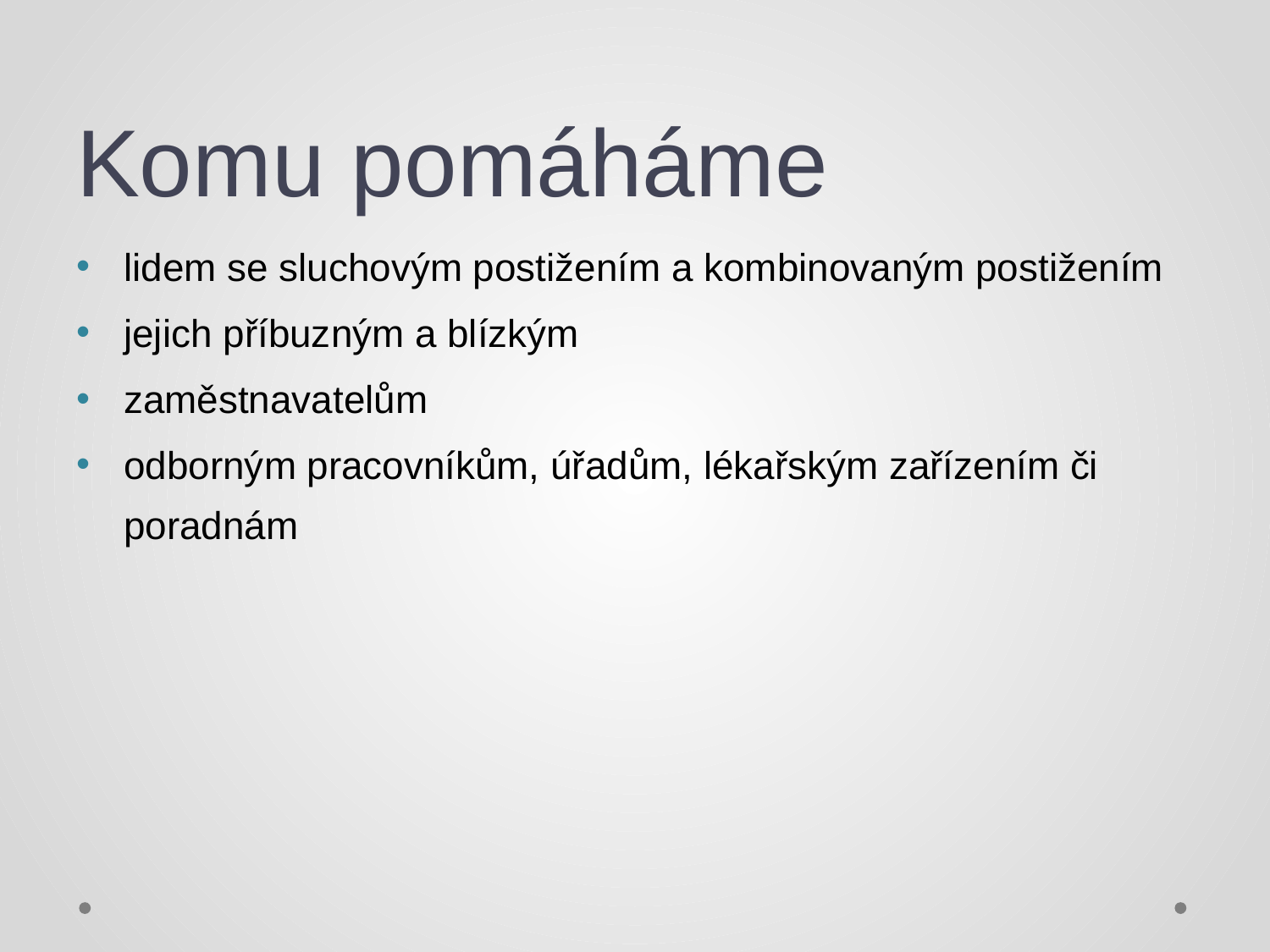

# Komu pomáháme
lidem se sluchovým postižením a kombinovaným postižením
jejich příbuzným a blízkým
zaměstnavatelům
odborným pracovníkům, úřadům, lékařským zařízením či poradnám